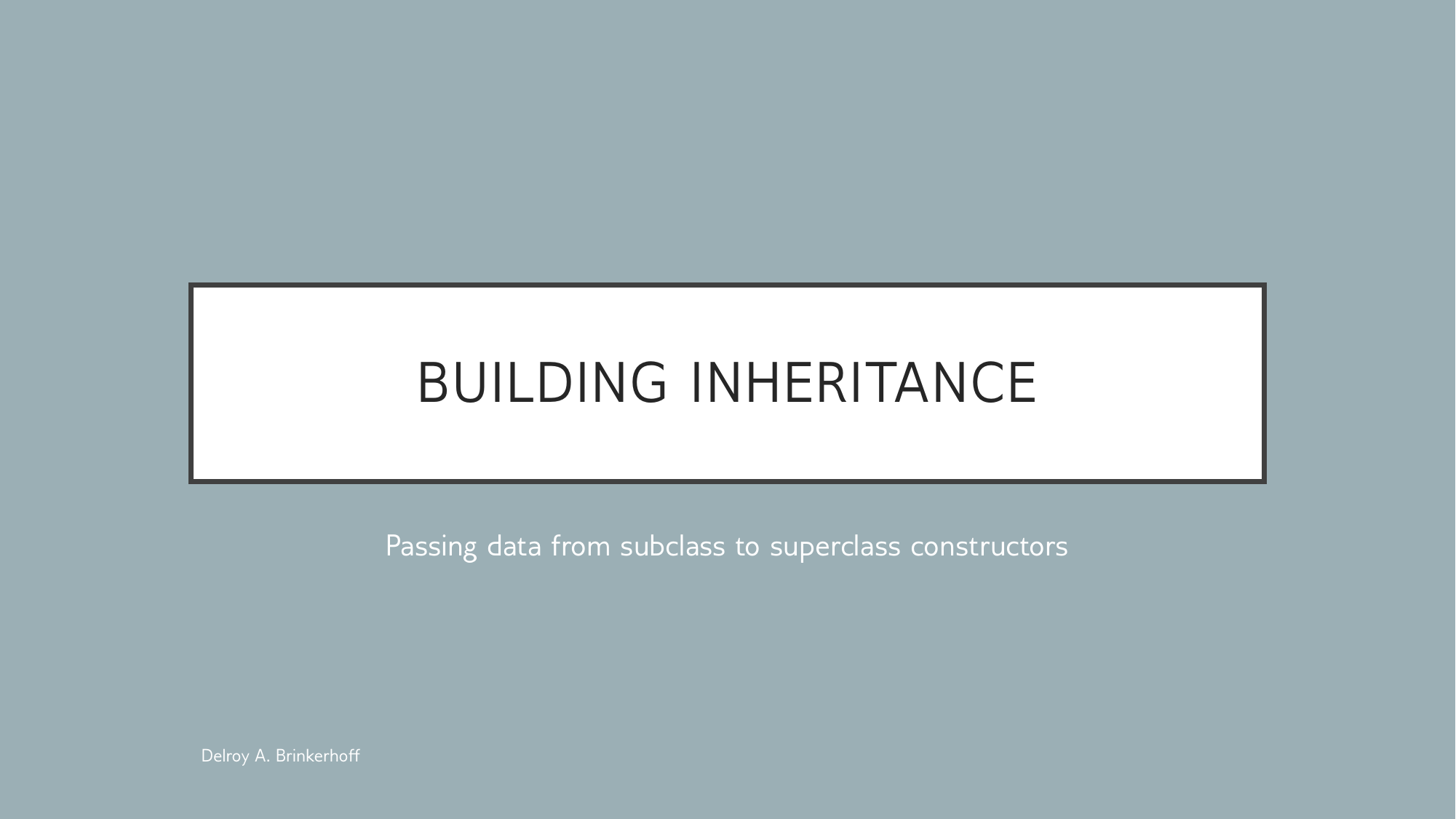

# Building Inheritance
Passing data from subclass to superclass constructors
Delroy A. Brinkerhoff